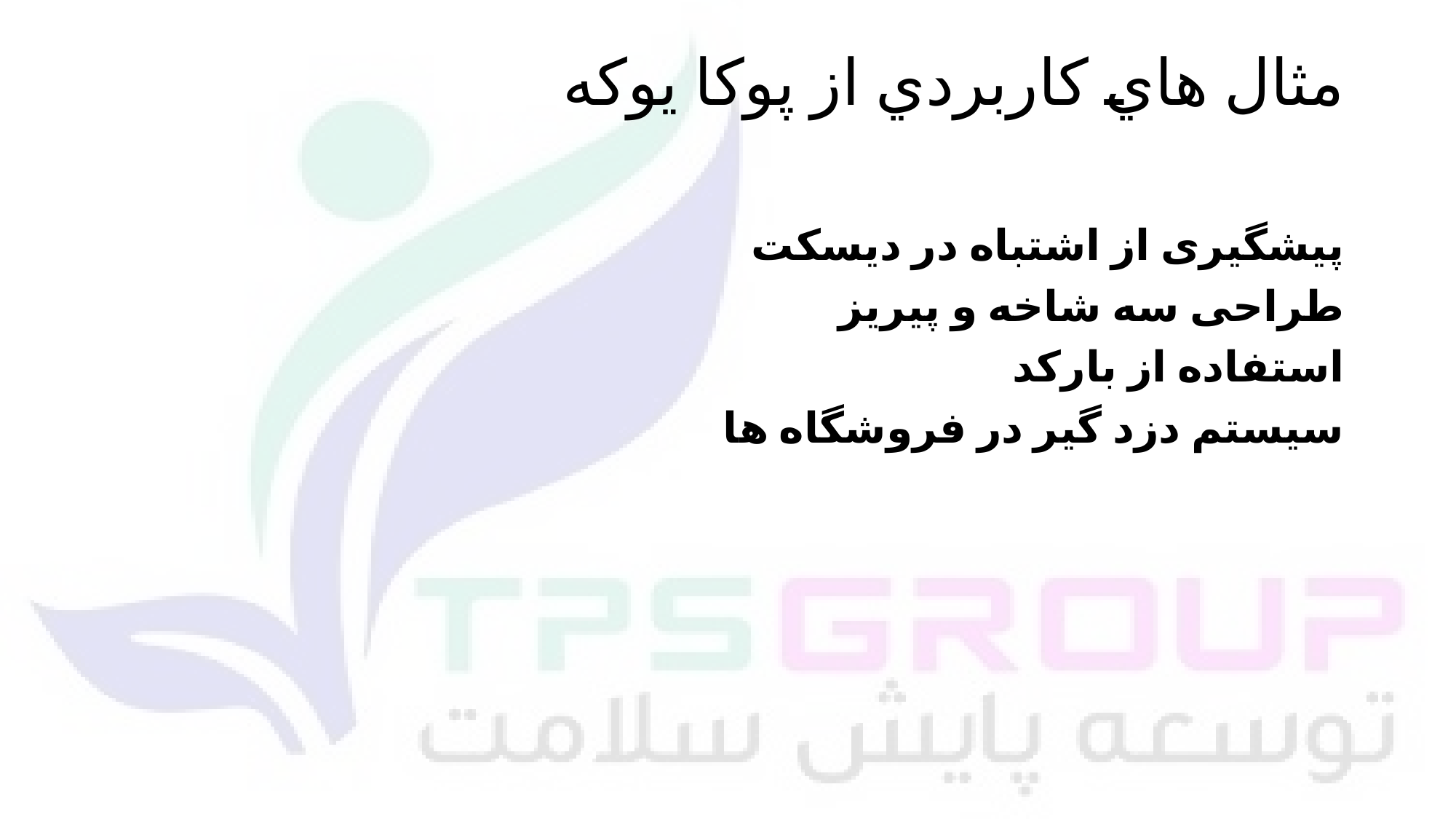

# مثال هاي كاربردي از پوكا يوكه
پیشگیری از اشتباه در دیسکت
طراحی سه شاخه و پیریز
استفاده از بارکد
سیستم دزد گیر در فروشگاه ها